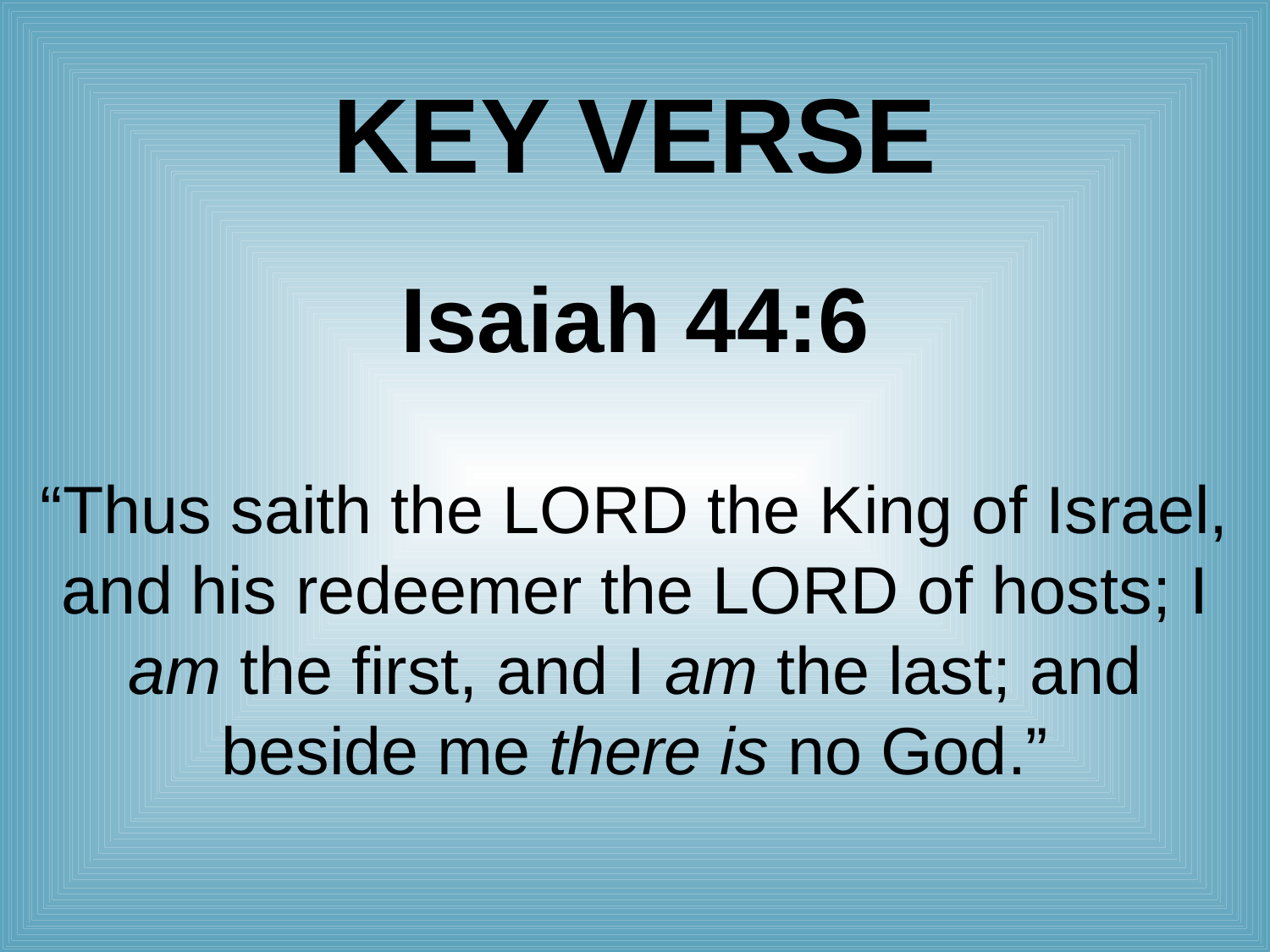

# KEY VERSE
Isaiah 44:6

“Thus saith the LORD the King of Israel, and his redeemer the LORD of hosts; I am the first, and I am the last; and beside me there is no God.”